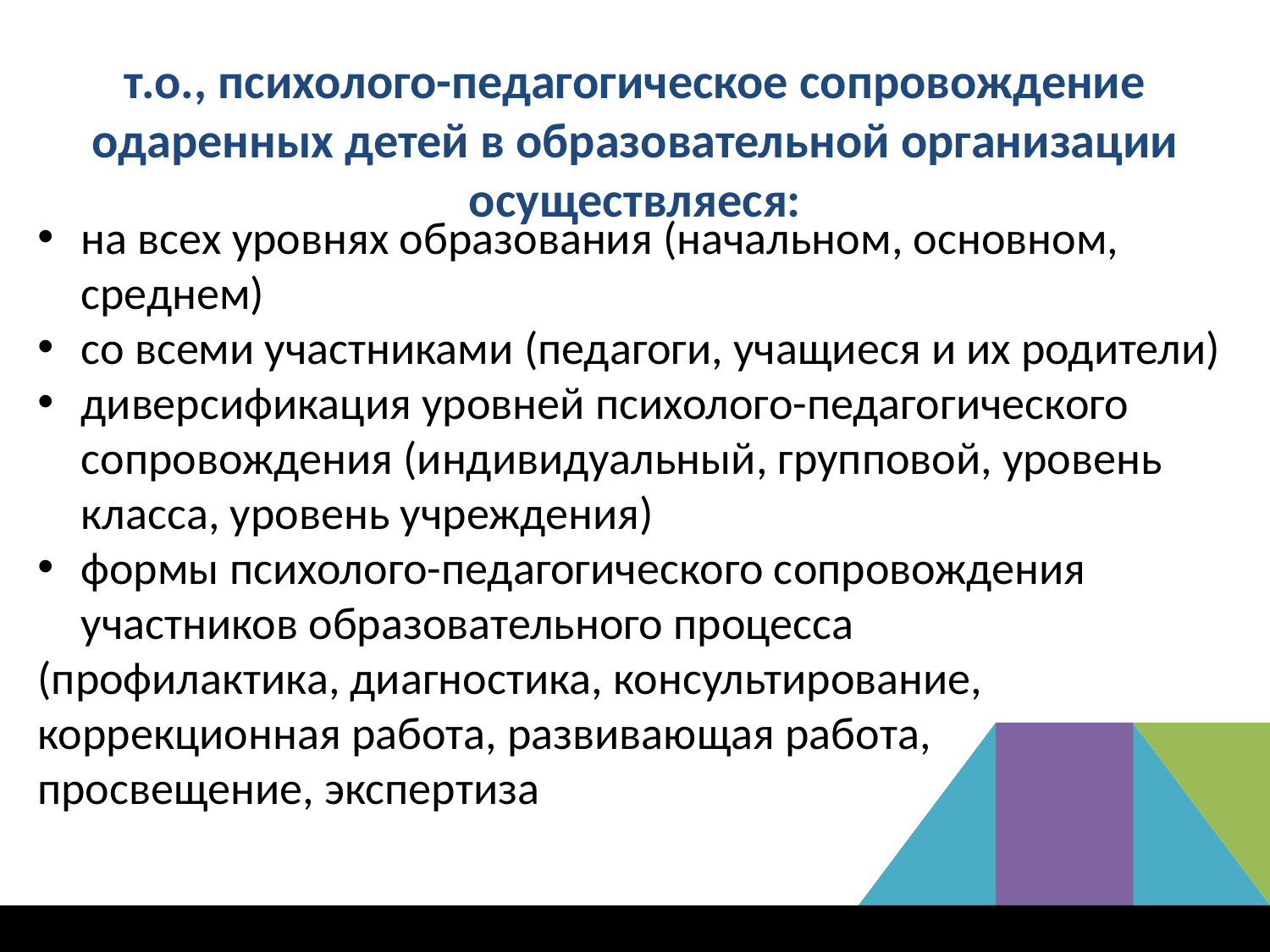

# т.о., психолого-педагогическое сопровождение одаренных детей в образовательной организации осуществляеся:
на всех уровнях образования (начальном, основном, среднем)
со всеми участниками (педагоги, учащиеся и их родители)
диверсификация уровней психолого-педагогического сопровождения (индивидуальный, групповой, уровень класса, уровень учреждения)
формы психолого-педагогического сопровождения участников образовательного процесса
(профилактика, диагностика, консультирование,
коррекционная работа, развивающая работа,
просвещение, экспертиза